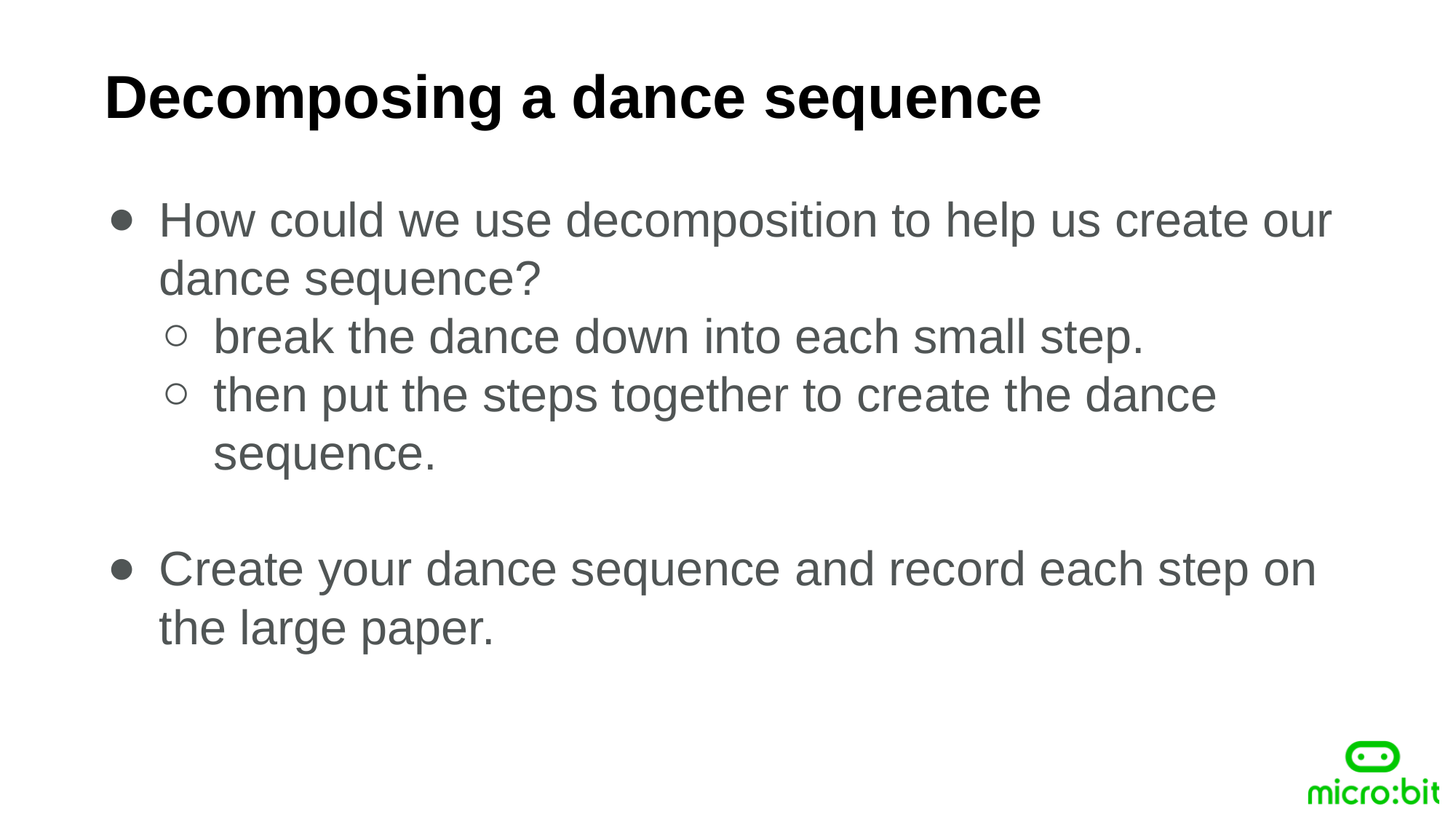

Decomposing a dance sequence

How could we use decomposition to help us create our dance sequence?
break the dance down into each small step.
then put the steps together to create the dance sequence.

Create your dance sequence and record each step on the large paper.